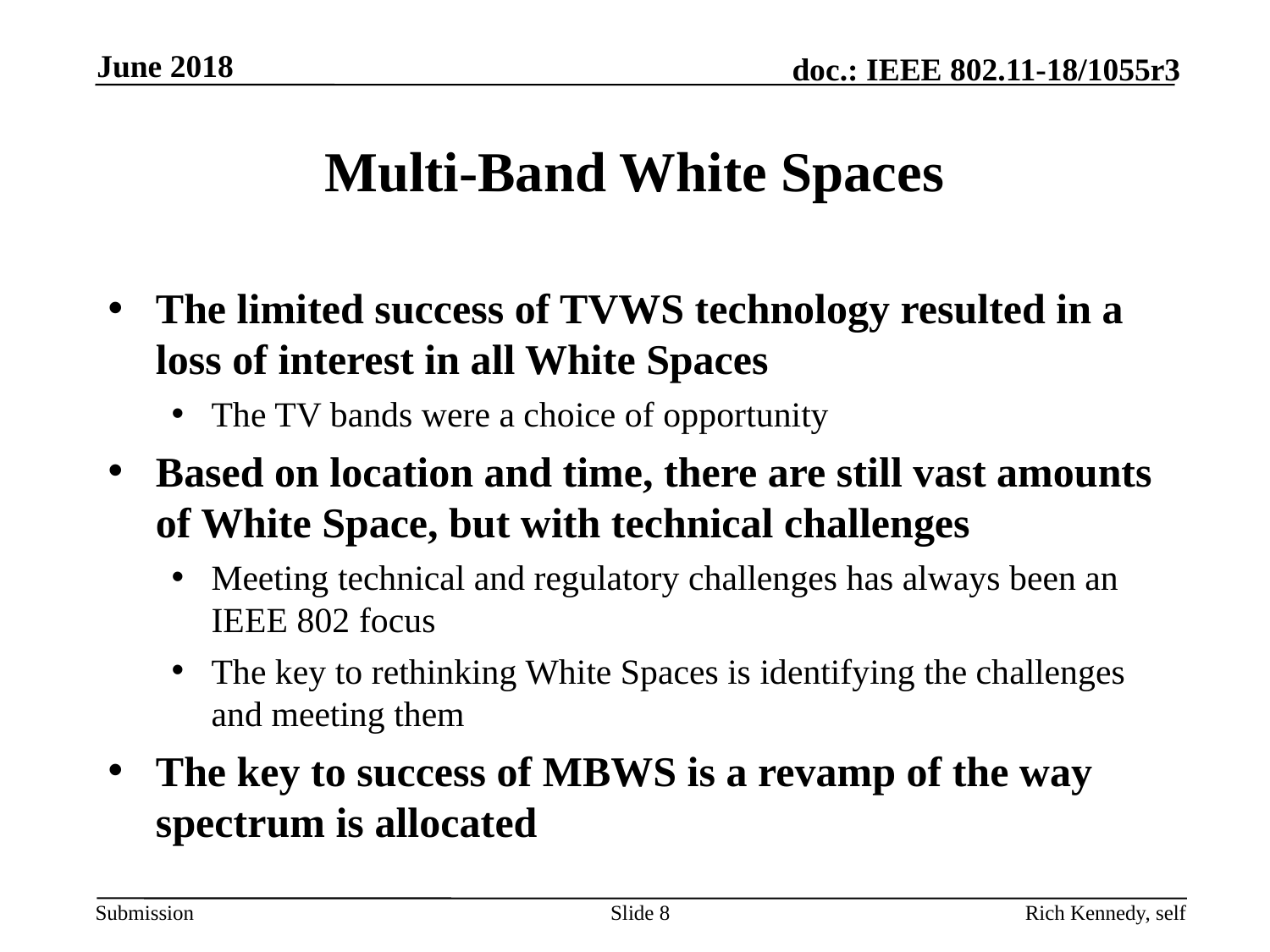

June 2018
# Multi-Band White Spaces
The limited success of TVWS technology resulted in a loss of interest in all White Spaces
The TV bands were a choice of opportunity
Based on location and time, there are still vast amounts of White Space, but with technical challenges
Meeting technical and regulatory challenges has always been an IEEE 802 focus
The key to rethinking White Spaces is identifying the challenges and meeting them
The key to success of MBWS is a revamp of the way spectrum is allocated

Slide 8
Rich Kennedy, self